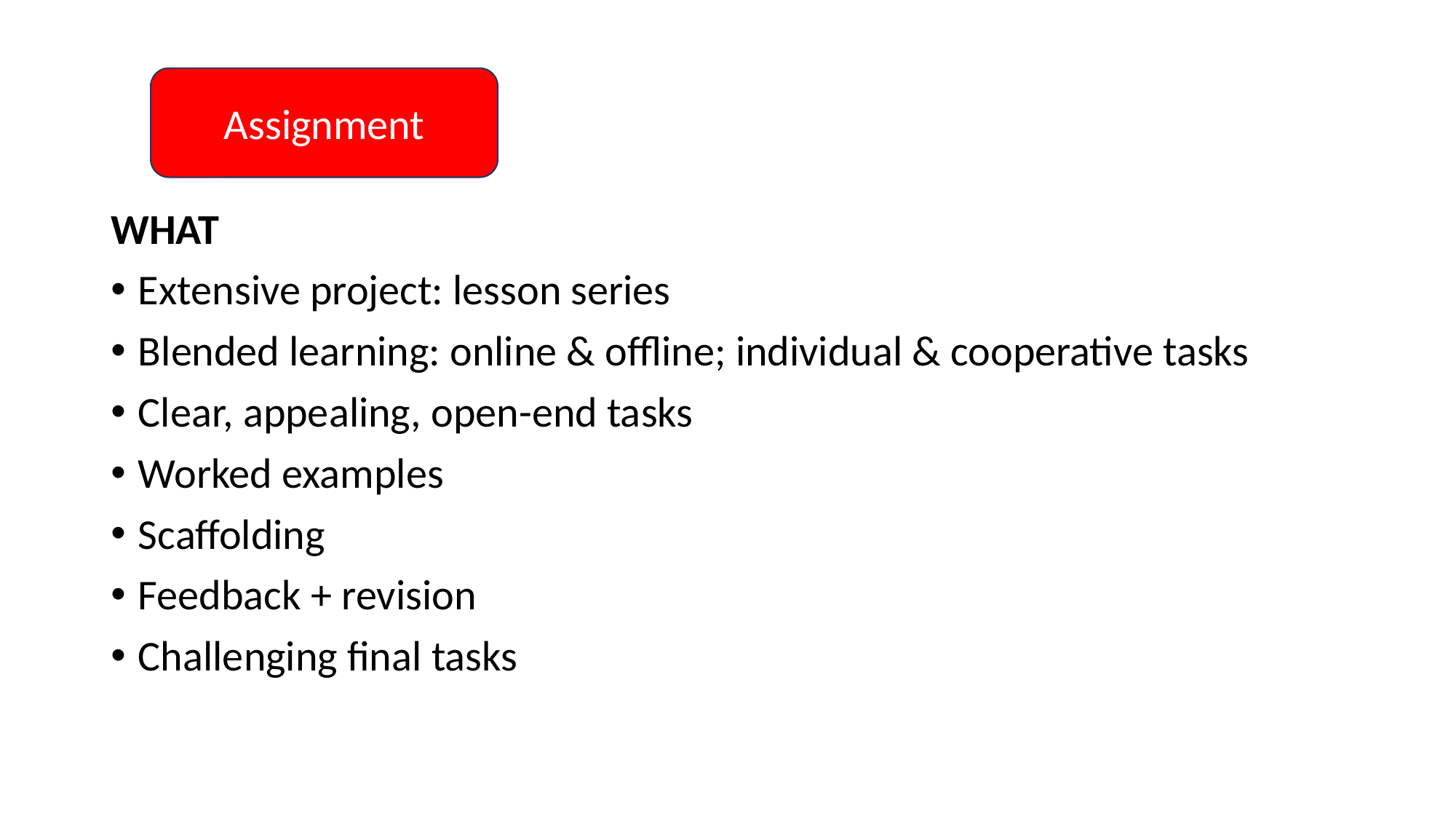

#
Assignment
WHAT
Extensive project: lesson series
Blended learning: online & offline; individual & cooperative tasks
Clear, appealing, open-end tasks
Worked examples
Scaffolding
Feedback + revision
Challenging final tasks